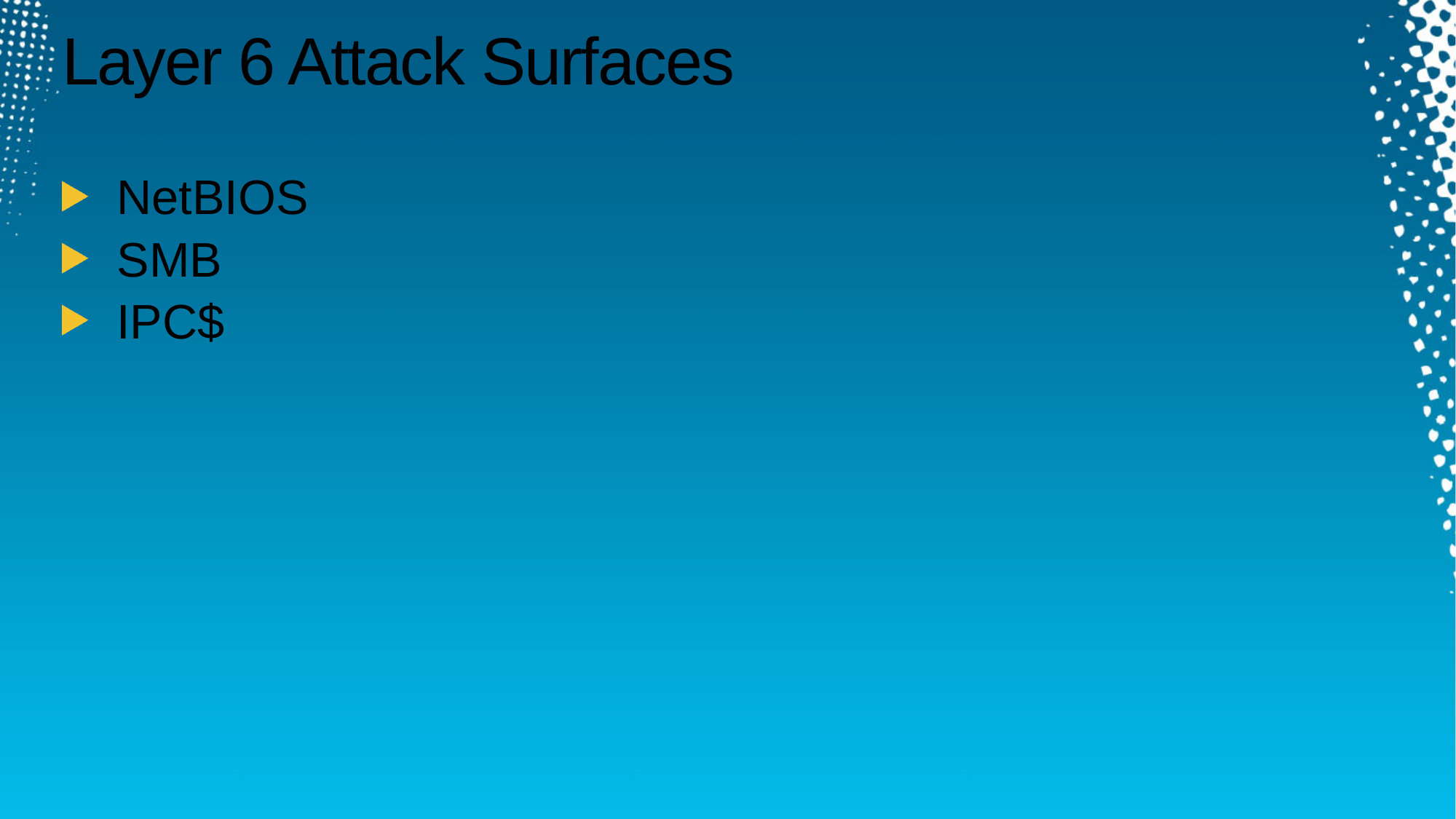

# Layer 6 Attack Surfaces
NetBIOS
SMB
IPC$